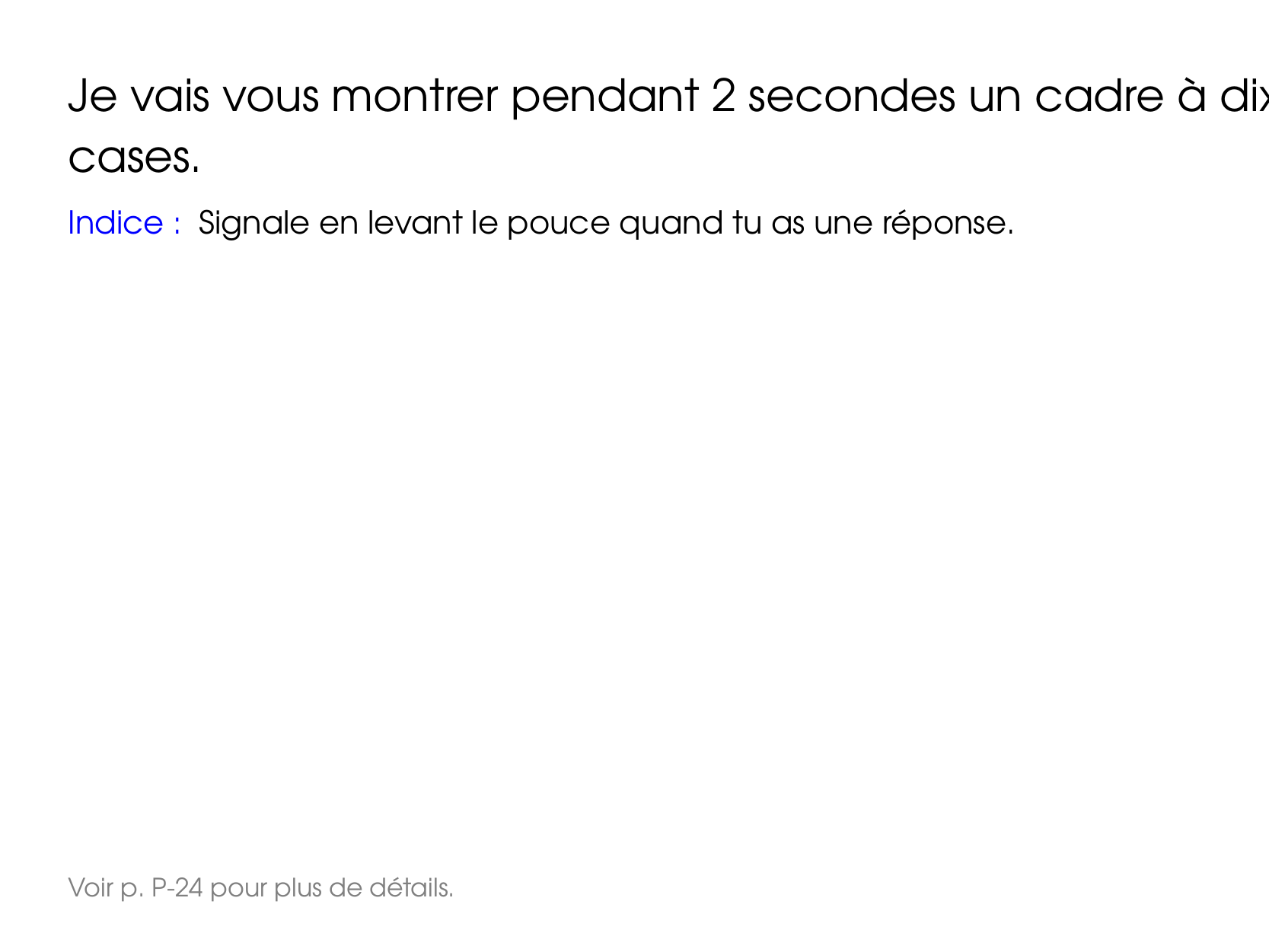

Je vais vous montrer pendant 2 secondes un cadre à dix cases.
Indice :  Signale en levant le pouce quand tu as une réponse.
Voir p. P-24 pour plus de détails.